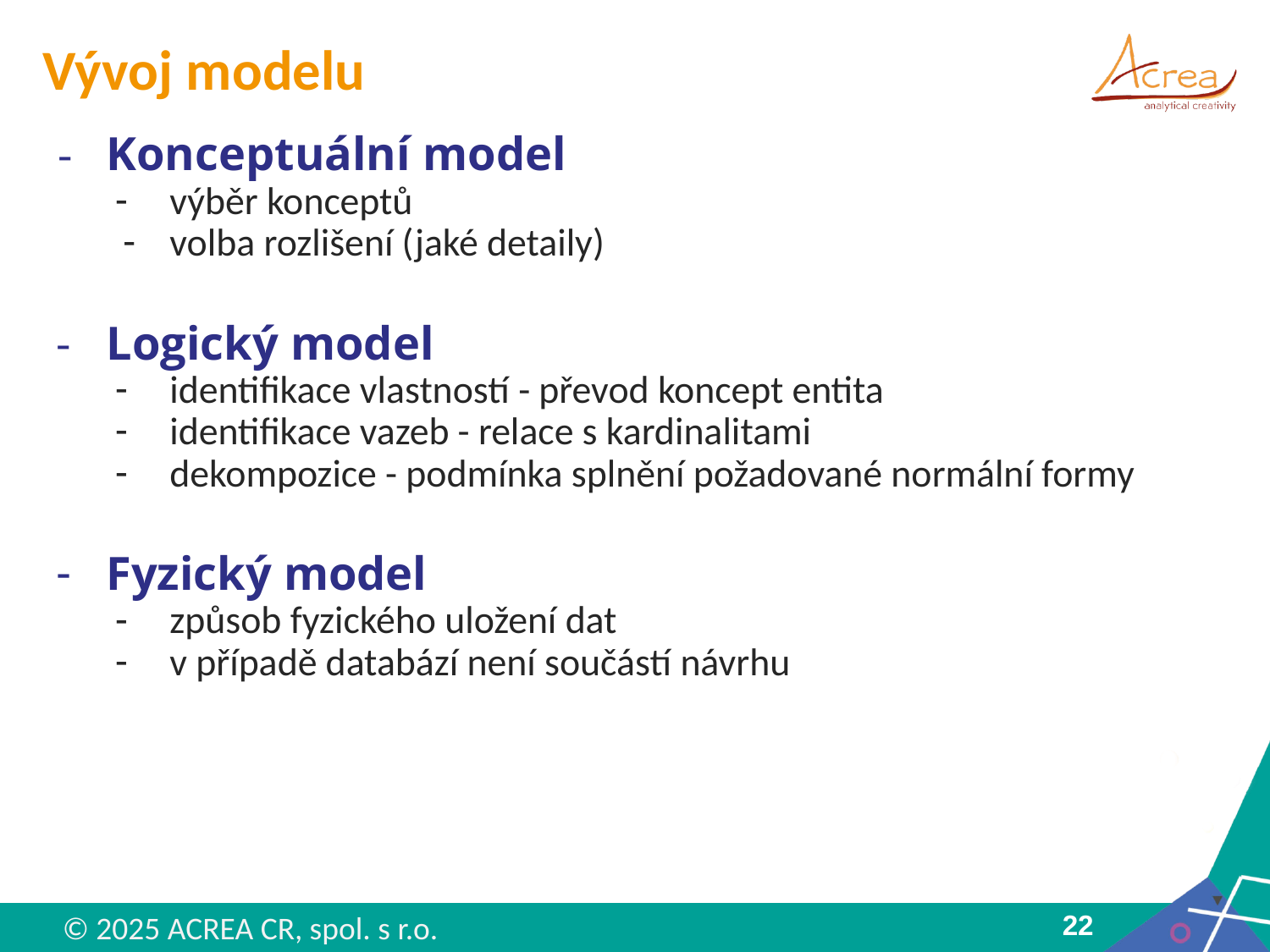

# Vývoj modelu
Konceptuální model
výběr konceptů
volba rozlišení (jaké detaily)

Logický model
identifikace vlastností - převod koncept entita
identifikace vazeb - relace s kardinalitami
dekompozice - podmínka splnění požadované normální formy

Fyzický model
způsob fyzického uložení dat
v případě databází není součástí návrhu
22